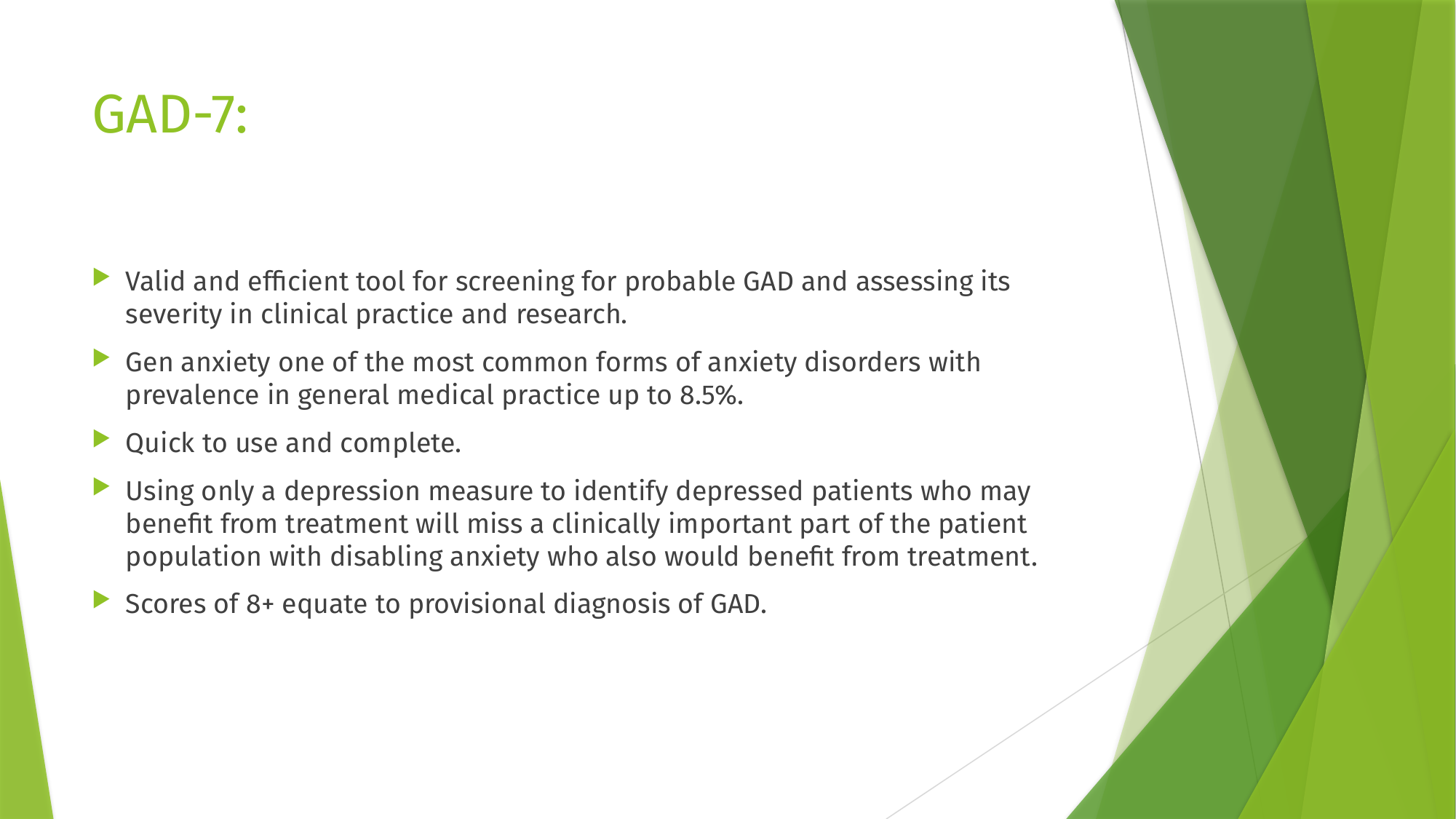

# GAD-7:
Valid and efficient tool for screening for probable GAD and assessing its severity in clinical practice and research.
Gen anxiety one of the most common forms of anxiety disorders with prevalence in general medical practice up to 8.5%.
Quick to use and complete.
Using only a depression measure to identify depressed patients who may benefit from treatment will miss a clinically important part of the patient population with disabling anxiety who also would benefit from treatment.
Scores of 8+ equate to provisional diagnosis of GAD.